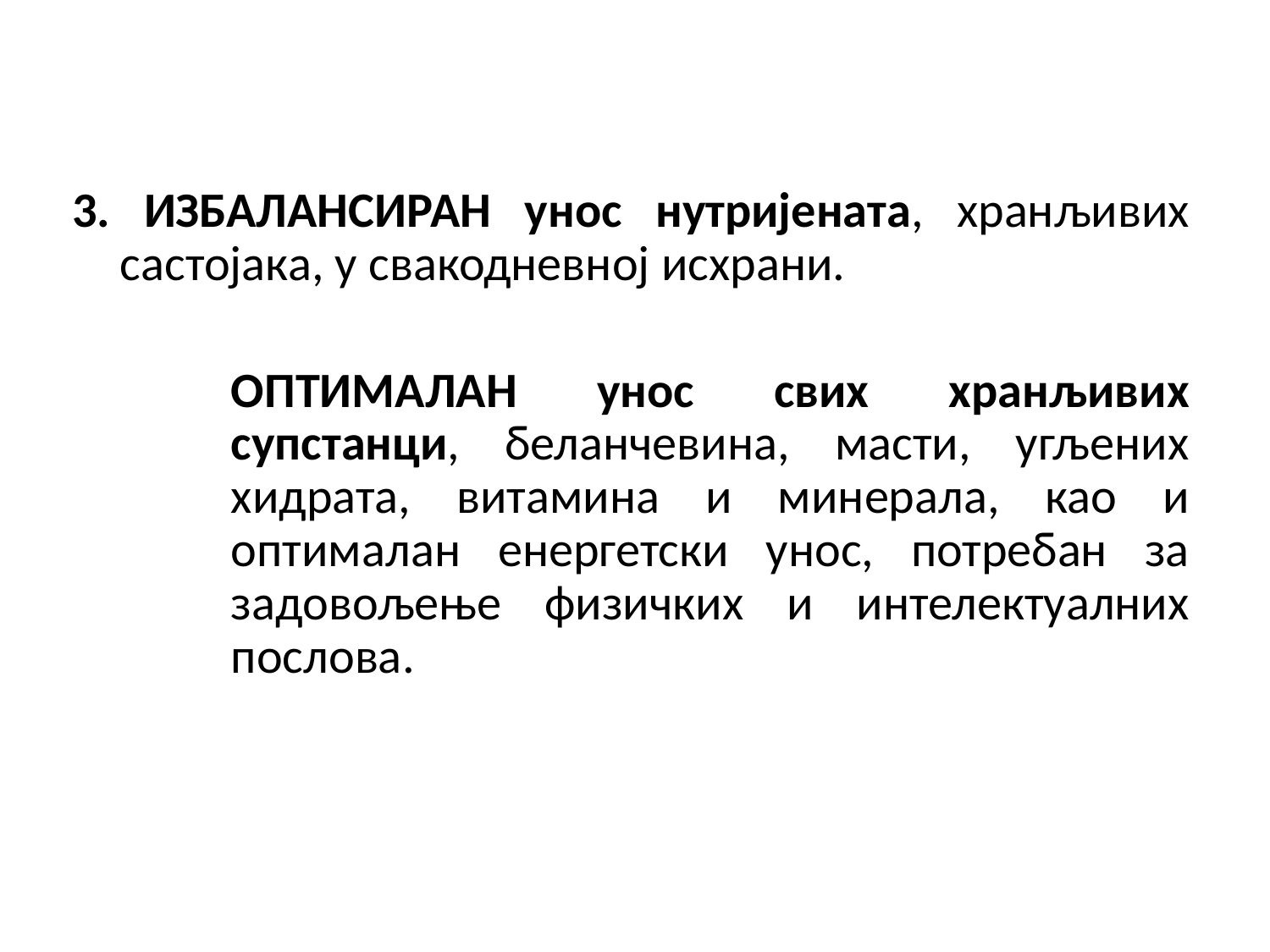

3. ИЗБАЛАНСИРАН унос нутријената, хранљивих састојака, у свакодневној исхрани.

	ОПТИМАЛАН унос свих хранљивих супстанци, беланчевина, масти, угљених хидрата, витамина и минерала, као и оптималан енергетски унос, потребан за задовољење физичких и интелектуалних послова.